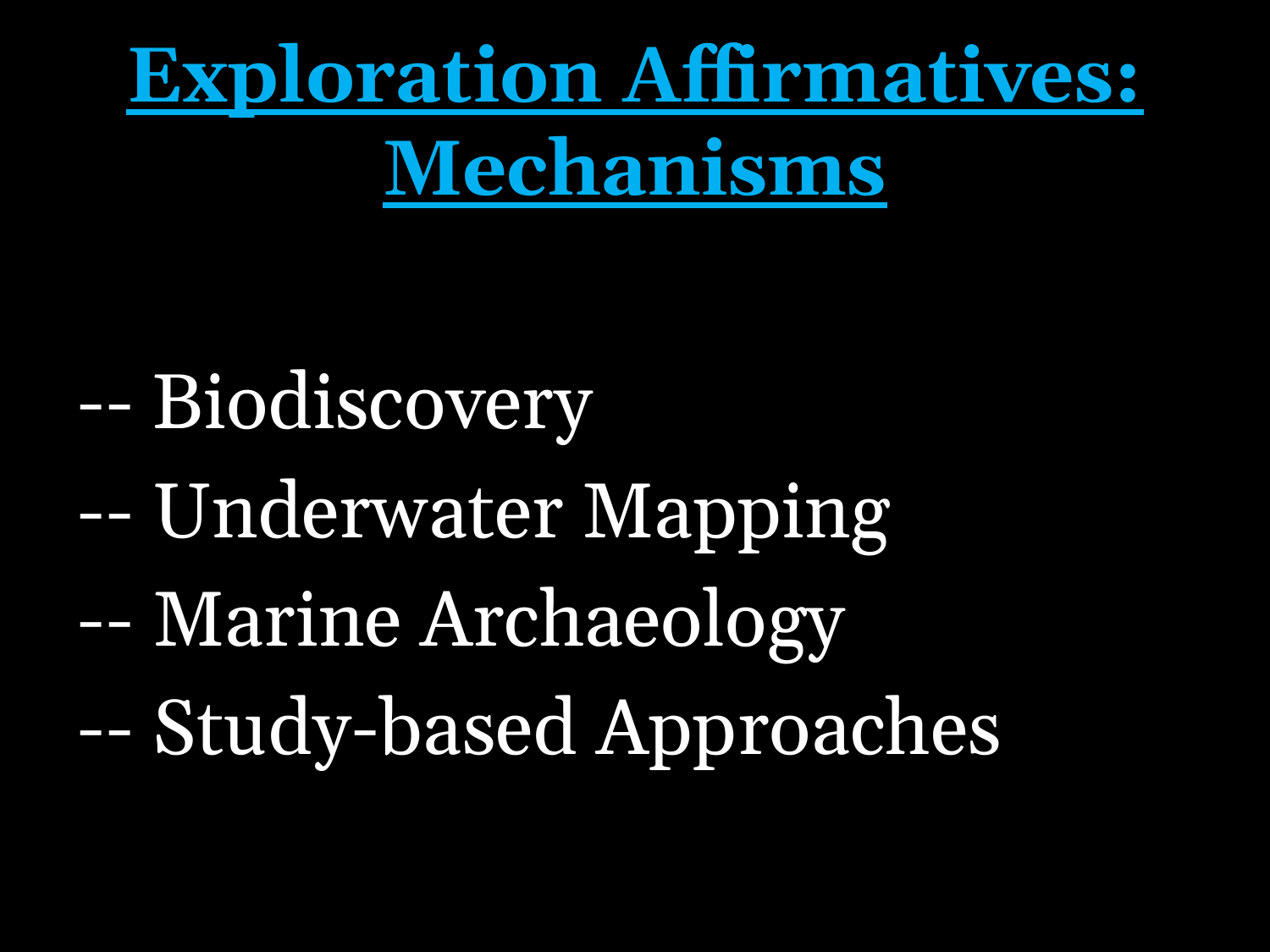

# Exploration Affirmatives: Mechanisms
-- Biodiscovery
-- Underwater Mapping
-- Marine Archaeology
-- Study-based Approaches